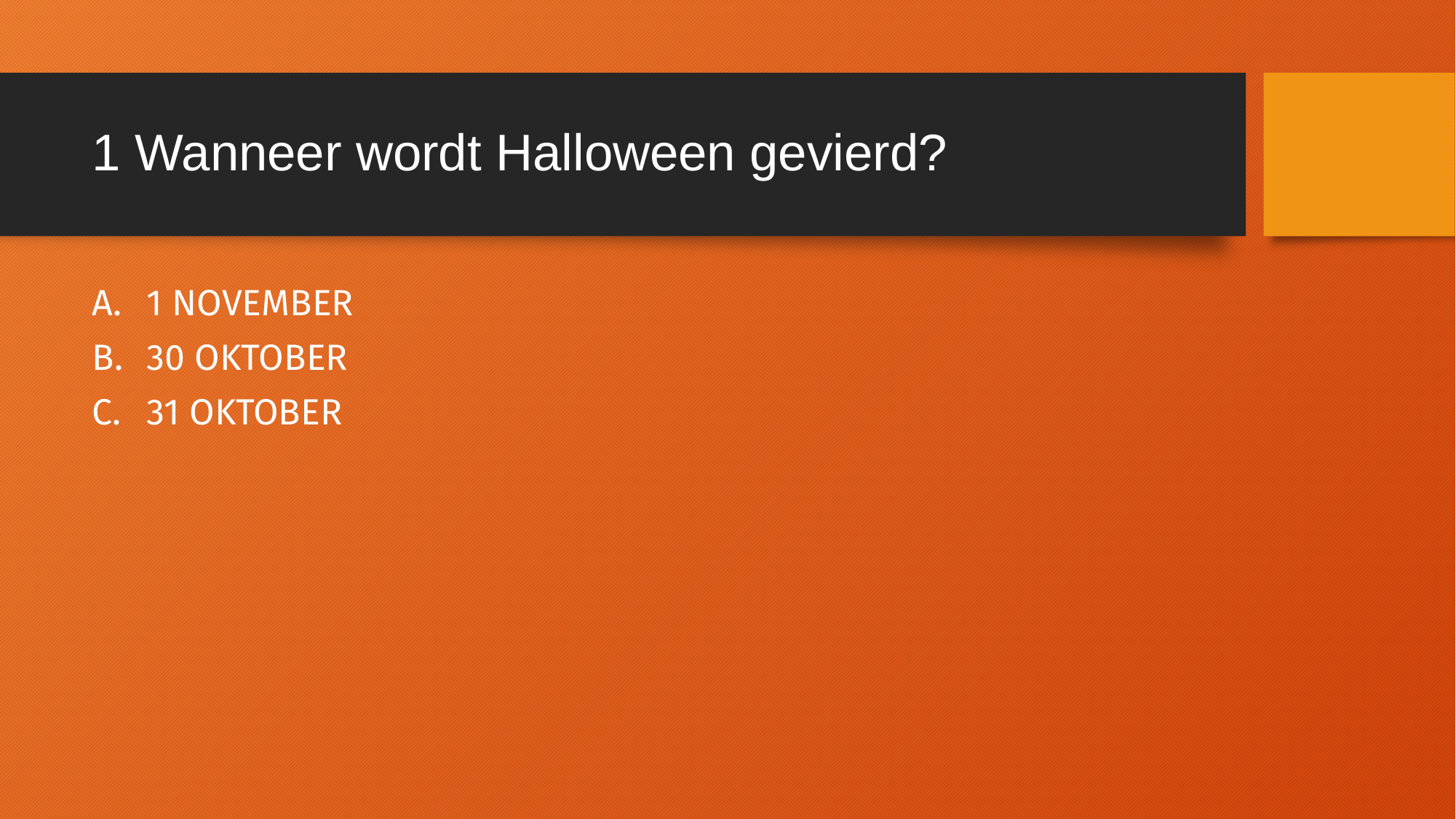

# 1 Wanneer wordt Halloween gevierd?
1 NOVEMBER
30 OKTOBER
31 OKTOBER